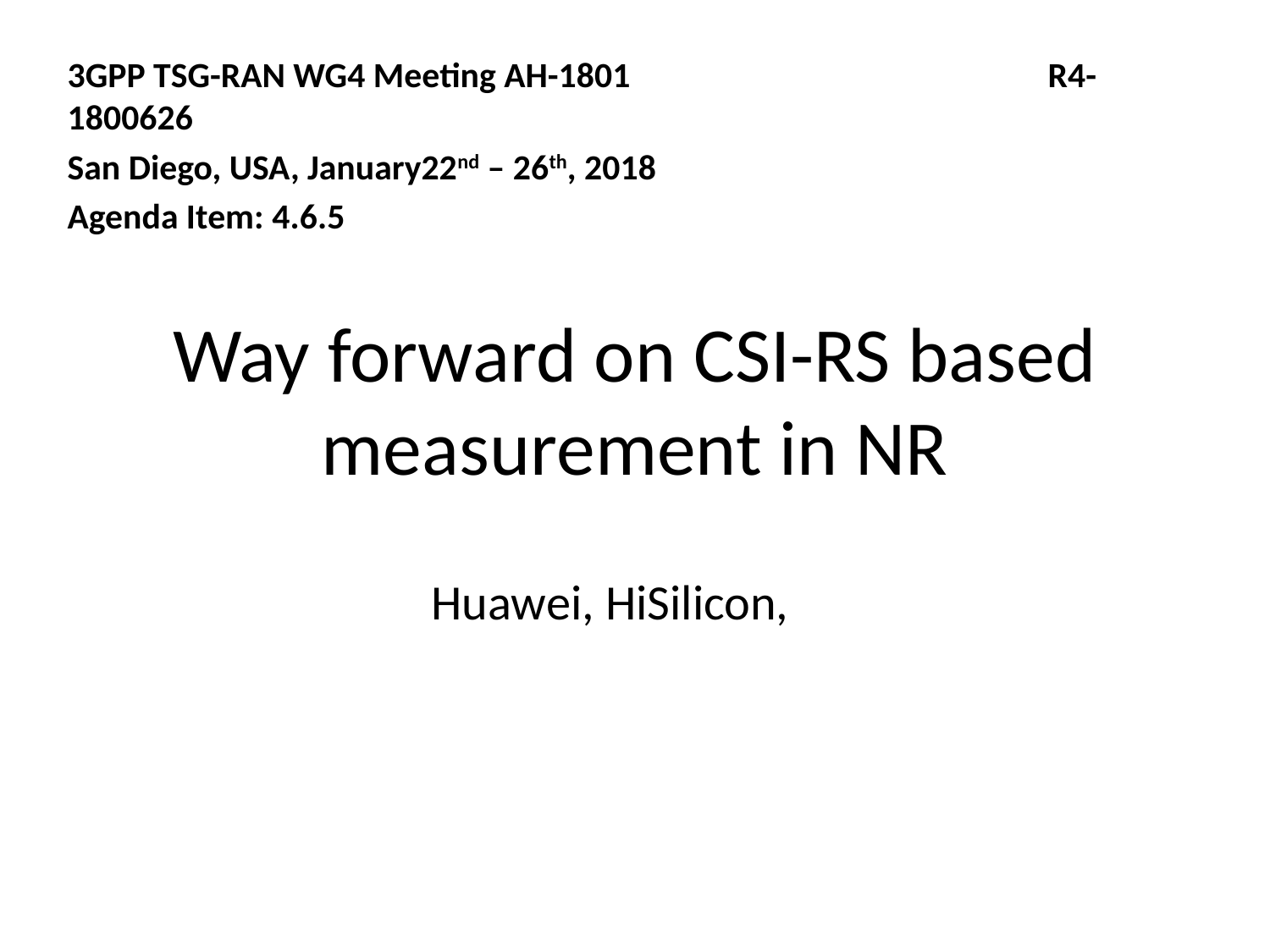

3GPP TSG-RAN WG4 Meeting AH-1801                                                    R4-1800626
San Diego, USA, January22nd – 26th, 2018
Agenda Item: 4.6.5
# Way forward on CSI-RS based measurement in NR
Huawei, HiSilicon,